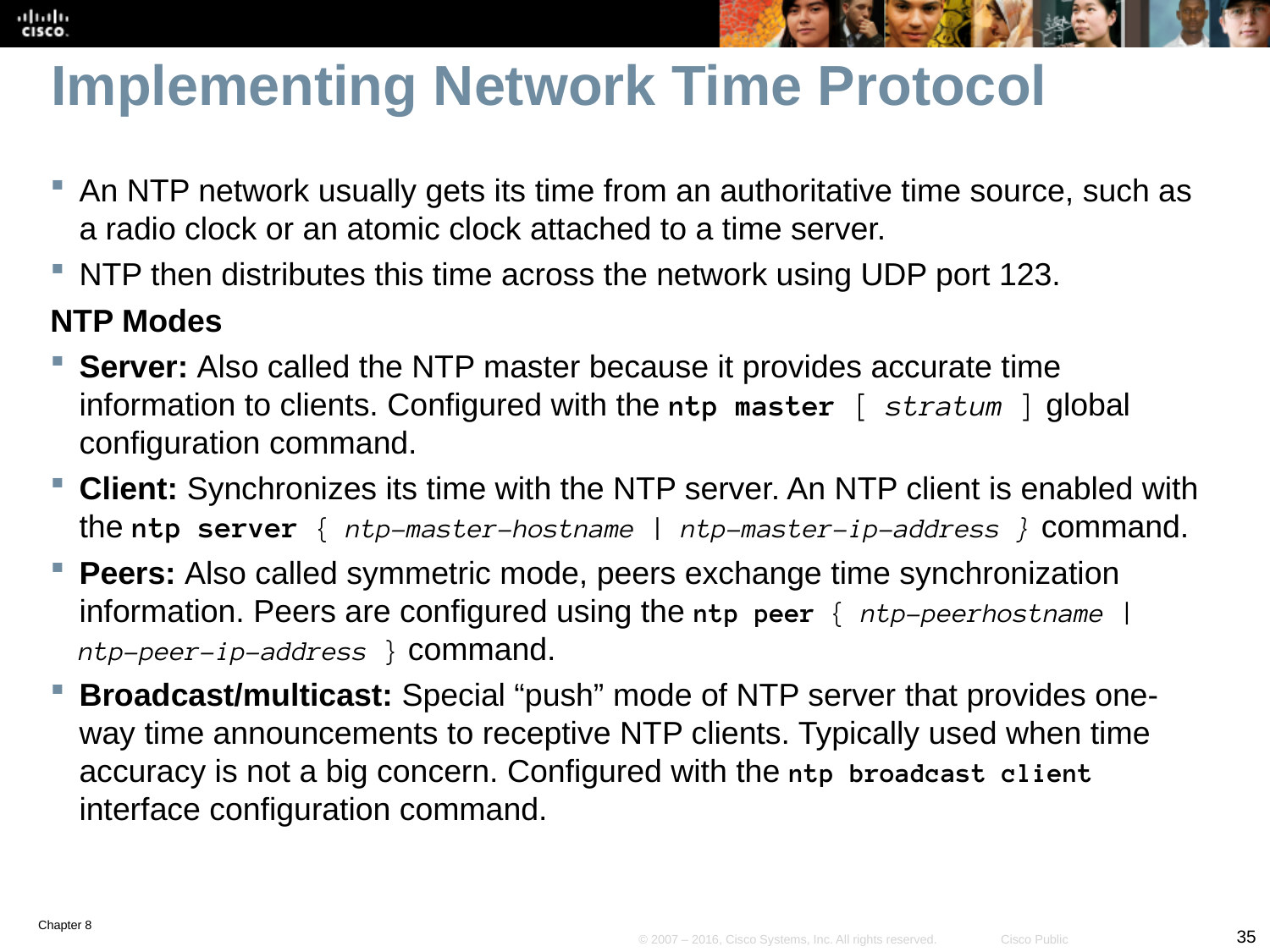

# Implementing Network Time Protocol
An NTP network usually gets its time from an authoritative time source, such as a radio clock or an atomic clock attached to a time server.
NTP then distributes this time across the network using UDP port 123.
NTP Modes
Server: Also called the NTP master because it provides accurate time information to clients. Configured with the ntp master [ stratum ] global configuration command.
Client: Synchronizes its time with the NTP server. An NTP client is enabled with the ntp server { ntp-master-hostname | ntp-master-ip-address } command.
Peers: Also called symmetric mode, peers exchange time synchronization information. Peers are configured using the ntp peer { ntp-peerhostname | ntp-peer-ip-address } command.
Broadcast/multicast: Special “push” mode of NTP server that provides one-way time announcements to receptive NTP clients. Typically used when time accuracy is not a big concern. Configured with the ntp broadcast client interface configuration command.